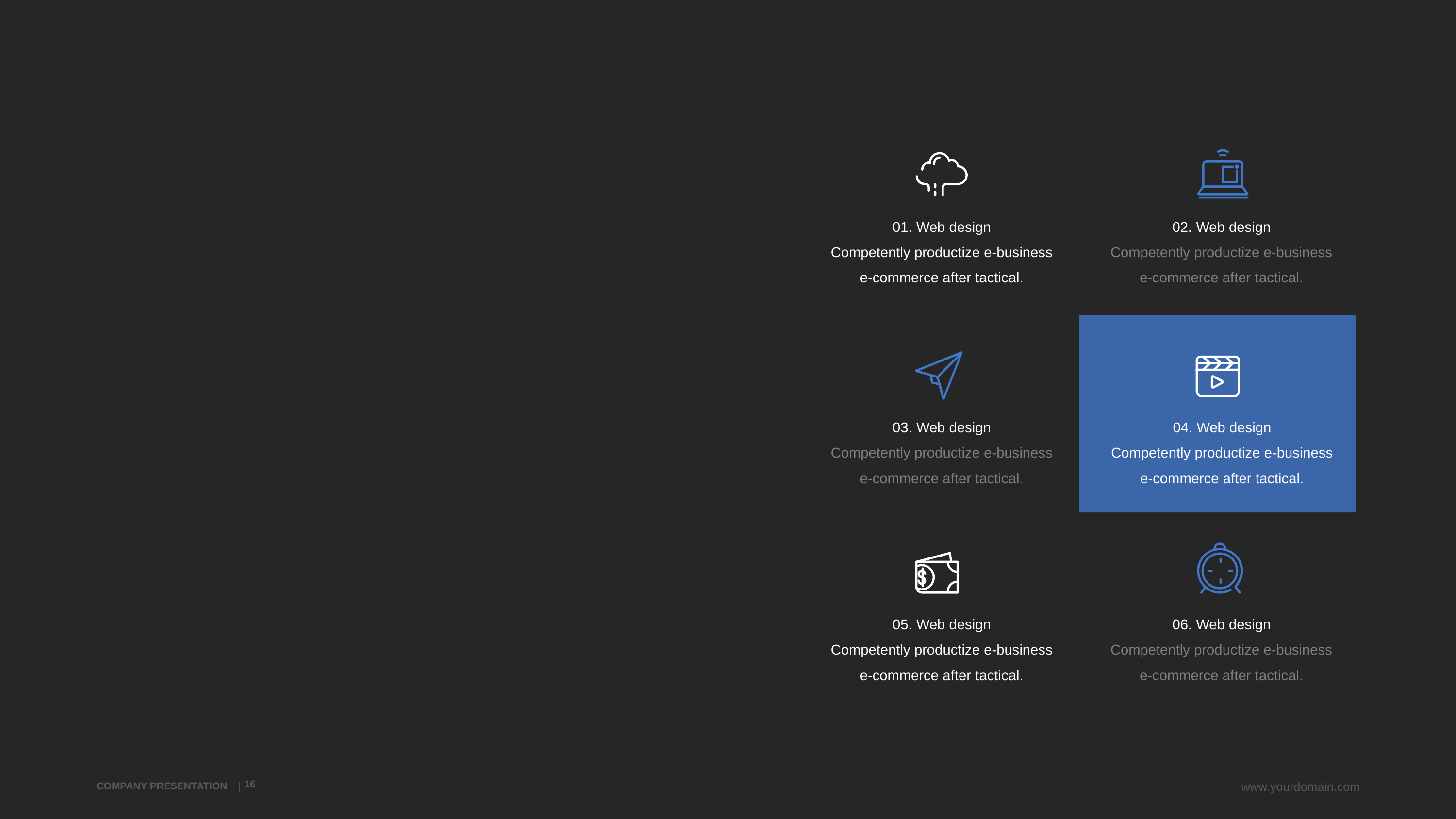

01. Web design
Competently productize e-business e-commerce after tactical.
02. Web design
Competently productize e-business e-commerce after tactical.

03. Web design
Competently productize e-business e-commerce after tactical.
04. Web design
Competently productize e-business e-commerce after tactical.

05. Web design
Competently productize e-business e-commerce after tactical.
06. Web design
Competently productize e-business e-commerce after tactical.